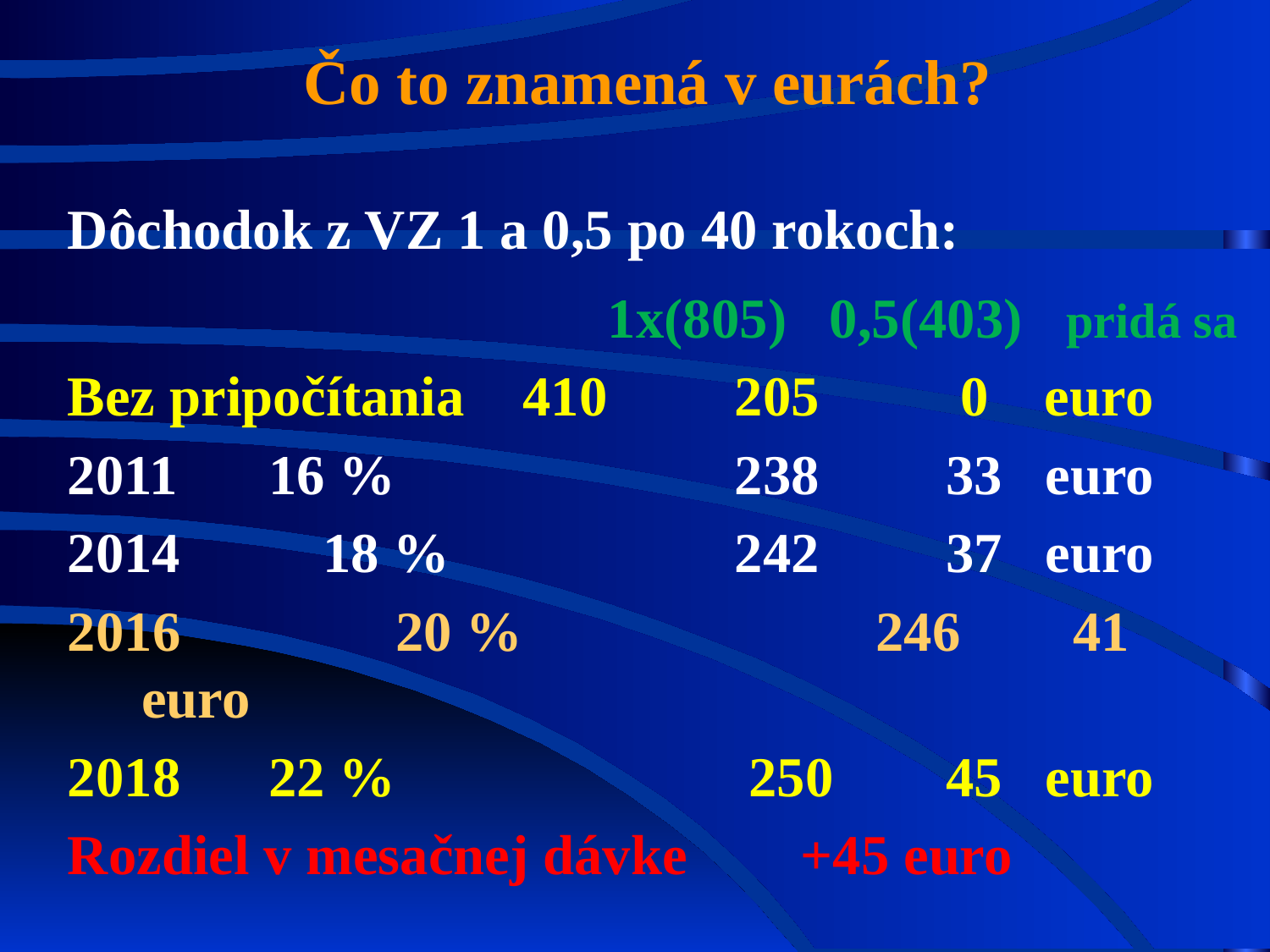

Čo to znamená v eurách?
Dôchodok z VZ 1 a 0,5 po 40 rokoch:
				      1x(805)   0,5(403)   pridá sa
Bez pripočítania	410	      205	    0	 euro
2011 	16 %		      238	   33   euro
          18 %		      242	   37   euro
2016		20 %		       246	   41   euro
2018 	22 %		       250	   45   euro
Rozdiel v mesačnej dávke        +45 euro